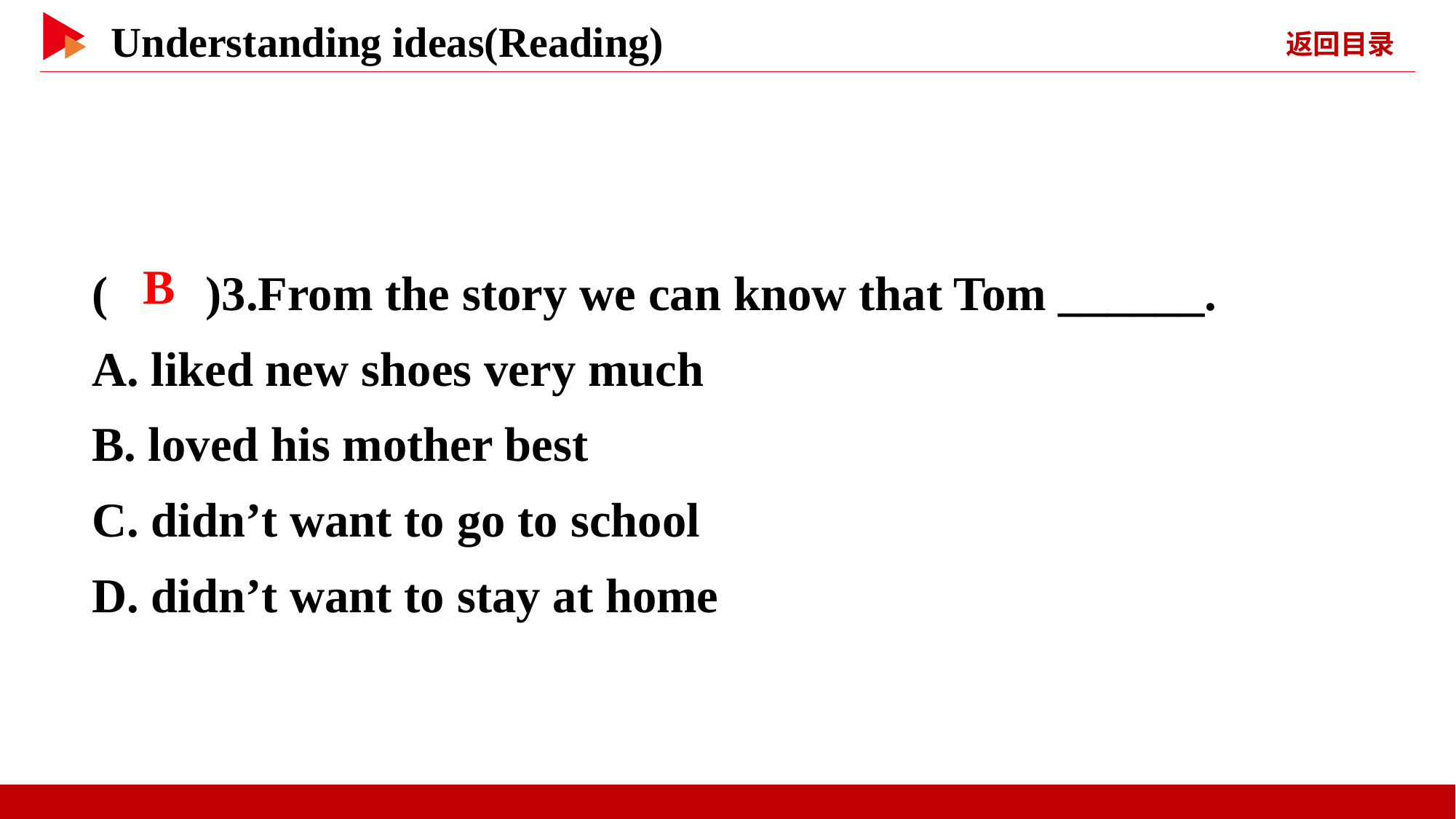

(        )3.From the story we can know that Tom ______.
A. liked new shoes very much
B. loved his mother best
C. didn’t want to go to school
D. didn’t want to stay at home
   B